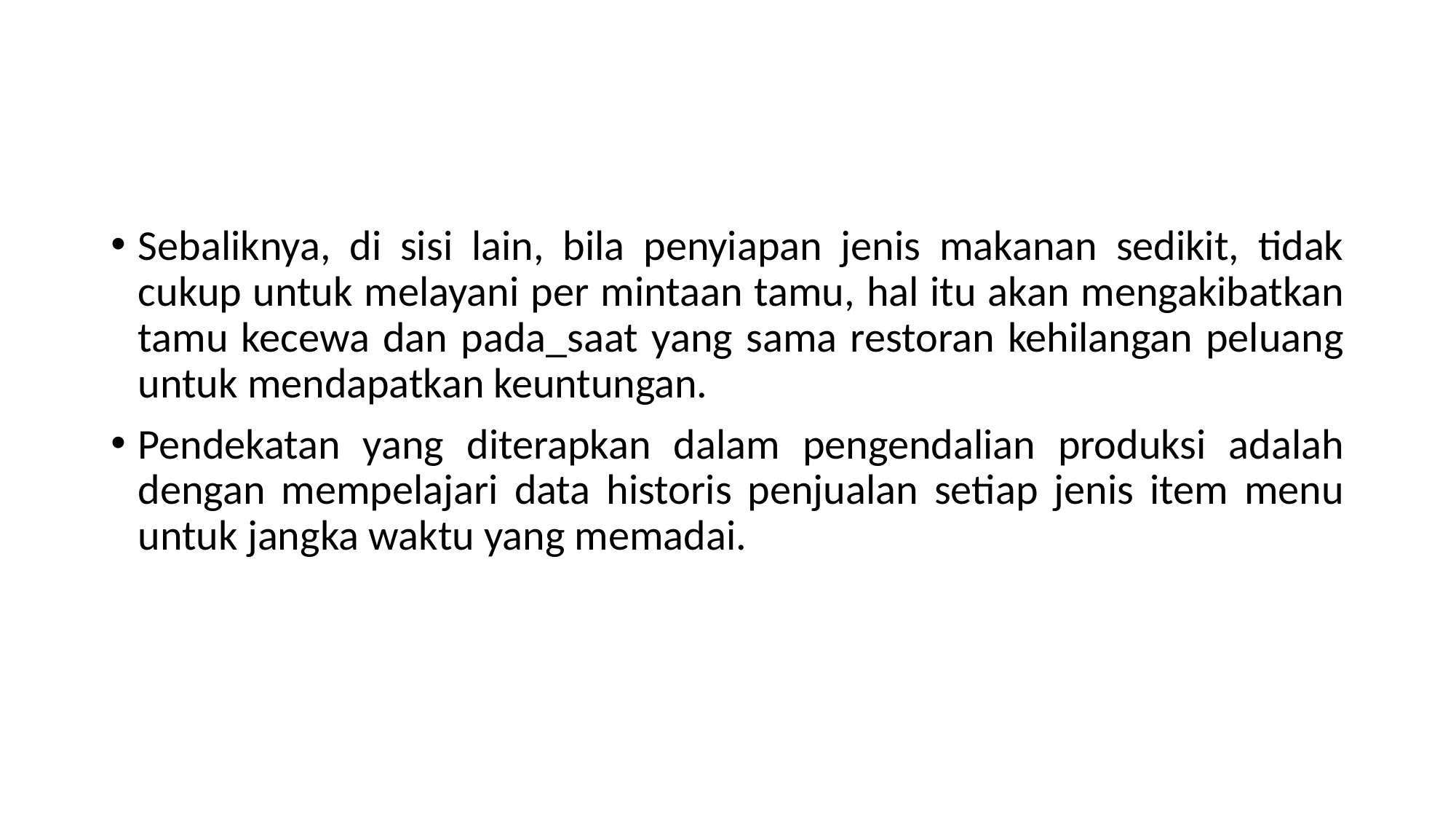

#
Sebaliknya, di sisi lain, bila penyiapan jenis makanan sedikit, tidak cukup untuk melayani per­ mintaan tamu, hal itu akan mengakibatkan tamu kecewa dan pada_saat yang sama restoran kehilangan peluang untuk mendapatkan keuntungan.
Pendekatan yang diterapkan dalam pengendalian produksi adalah dengan mempelajari data historis penjualan setiap jenis item menu untuk jangka waktu yang memadai.